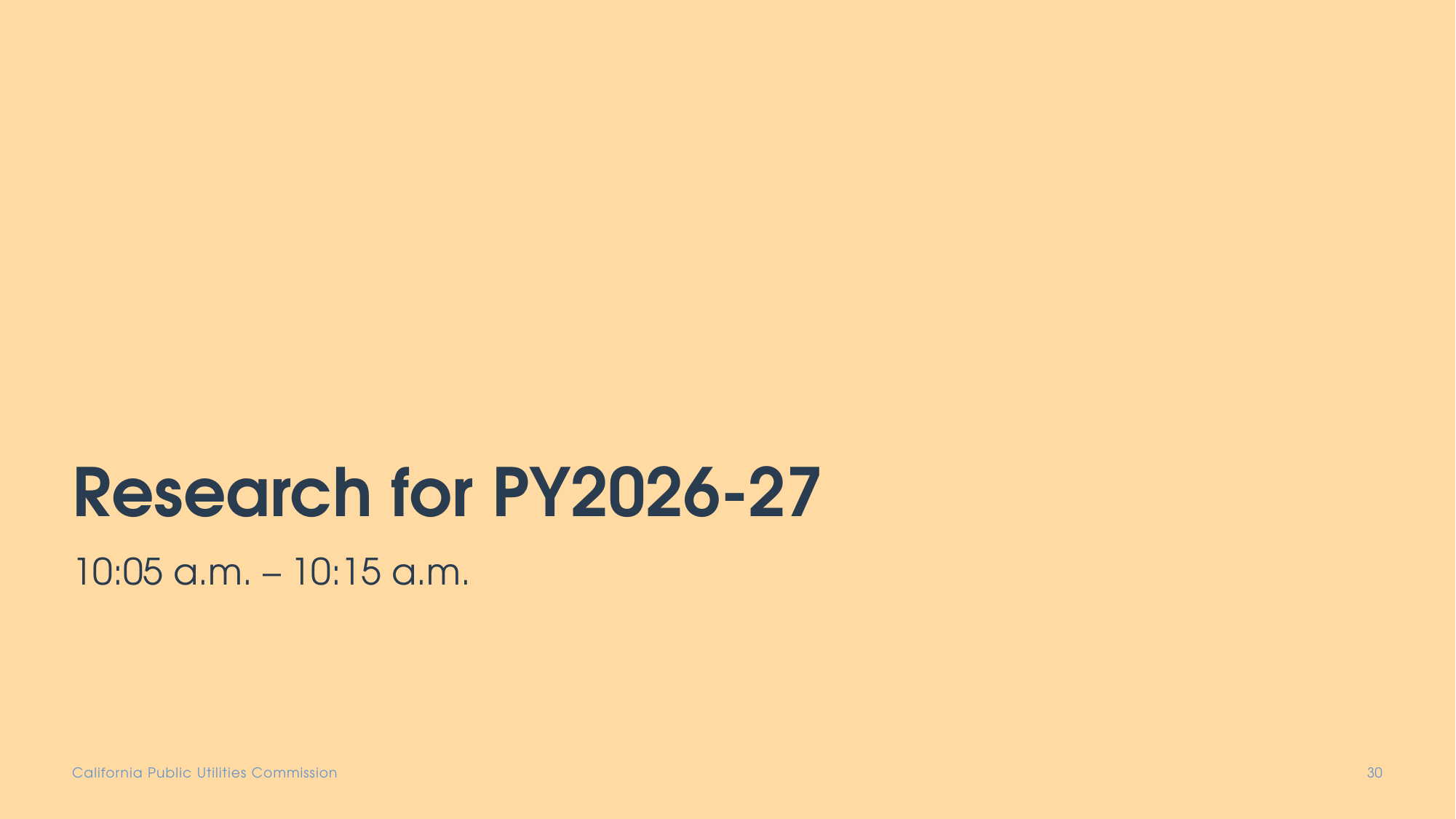

# Research for PY2026-27
10:05 a.m. – 10:15 a.m.

30